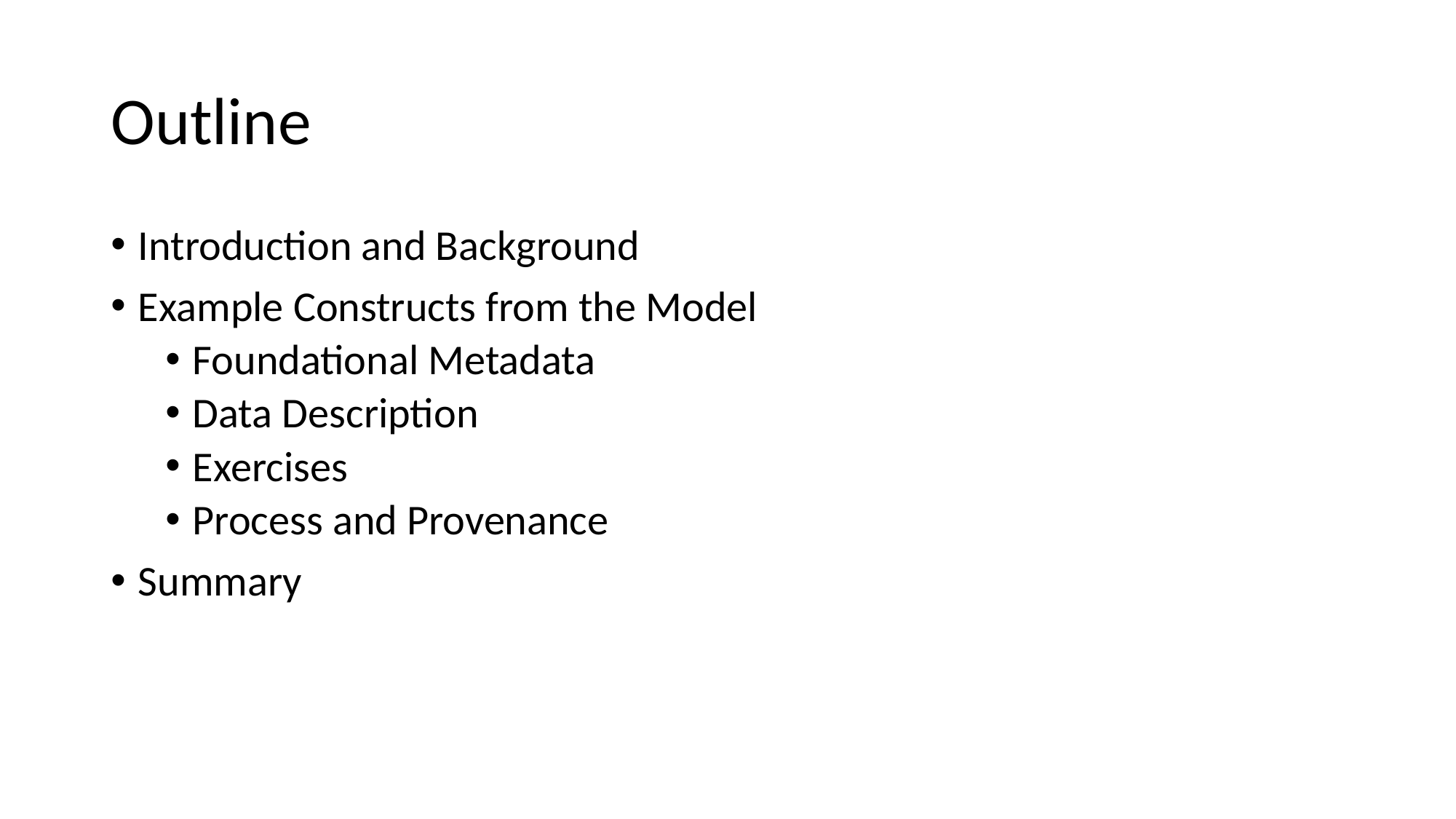

# Outline
Introduction and Background
Example Constructs from the Model
Foundational Metadata
Data Description
Exercises
Process and Provenance
Summary